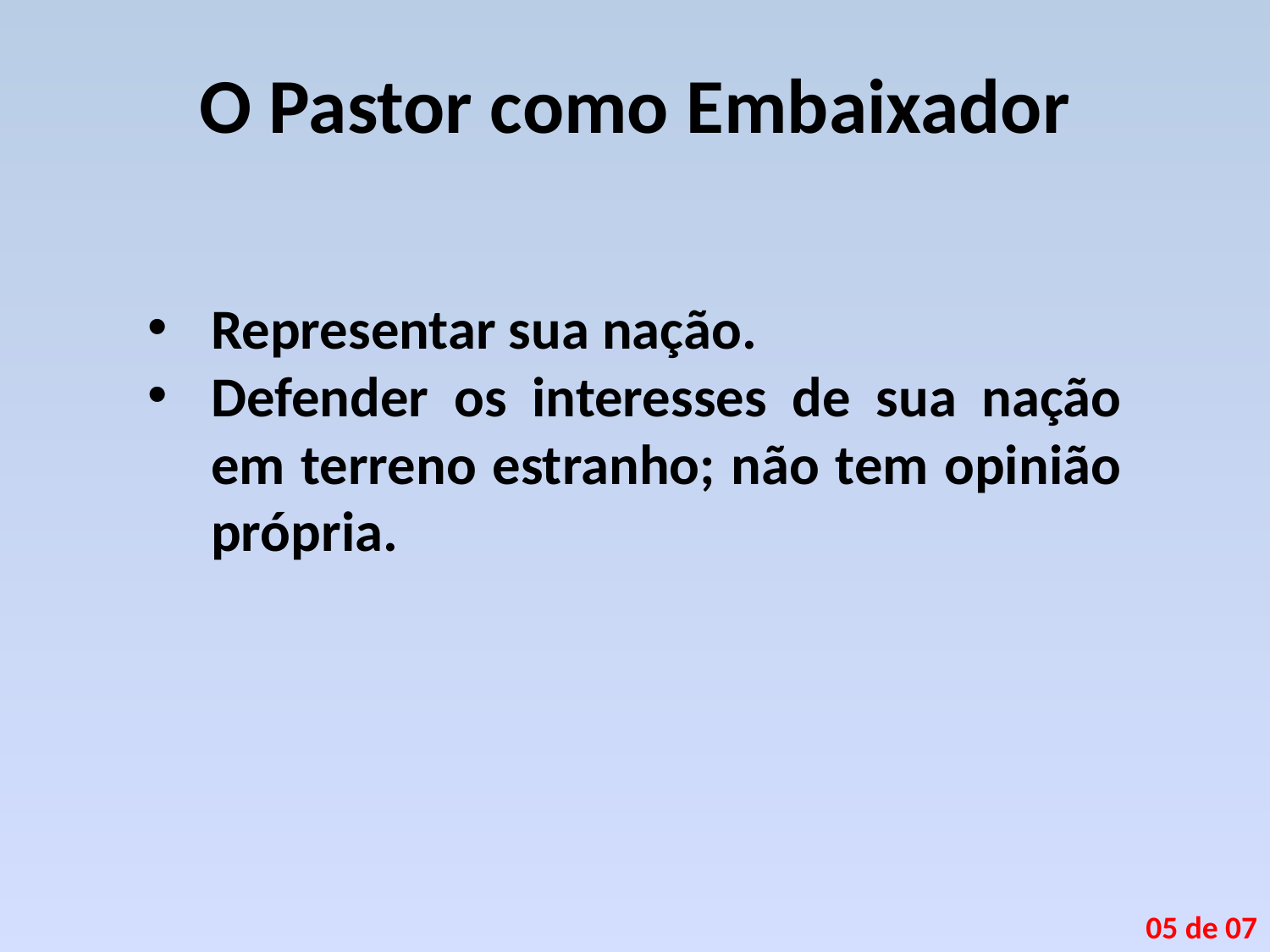

# O Pastor como Embaixador
Representar sua nação.
Defender os interesses de sua nação em terreno estranho; não tem opinião própria.
05 de 07